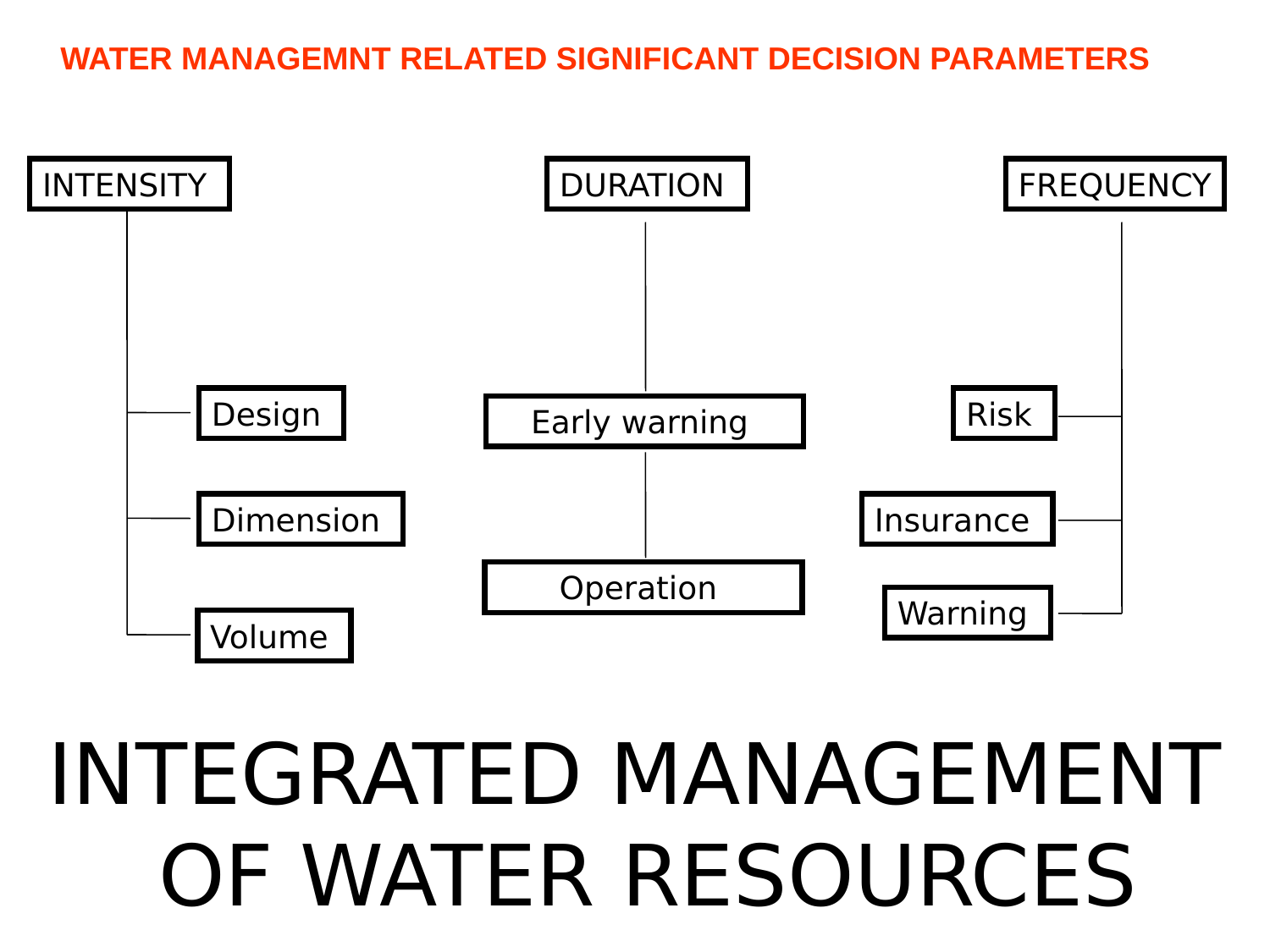

WATER MANAGEMNT RELATED SIGNIFICANT DECISION PARAMETERS
INTENSITY

Design

Dimension

Volume

DURATION

Early warning

Operation
FREQUENCY

Risk

Insurance

Warning

INTEGRATED MANAGEMENT
OF WATER RESOURCES